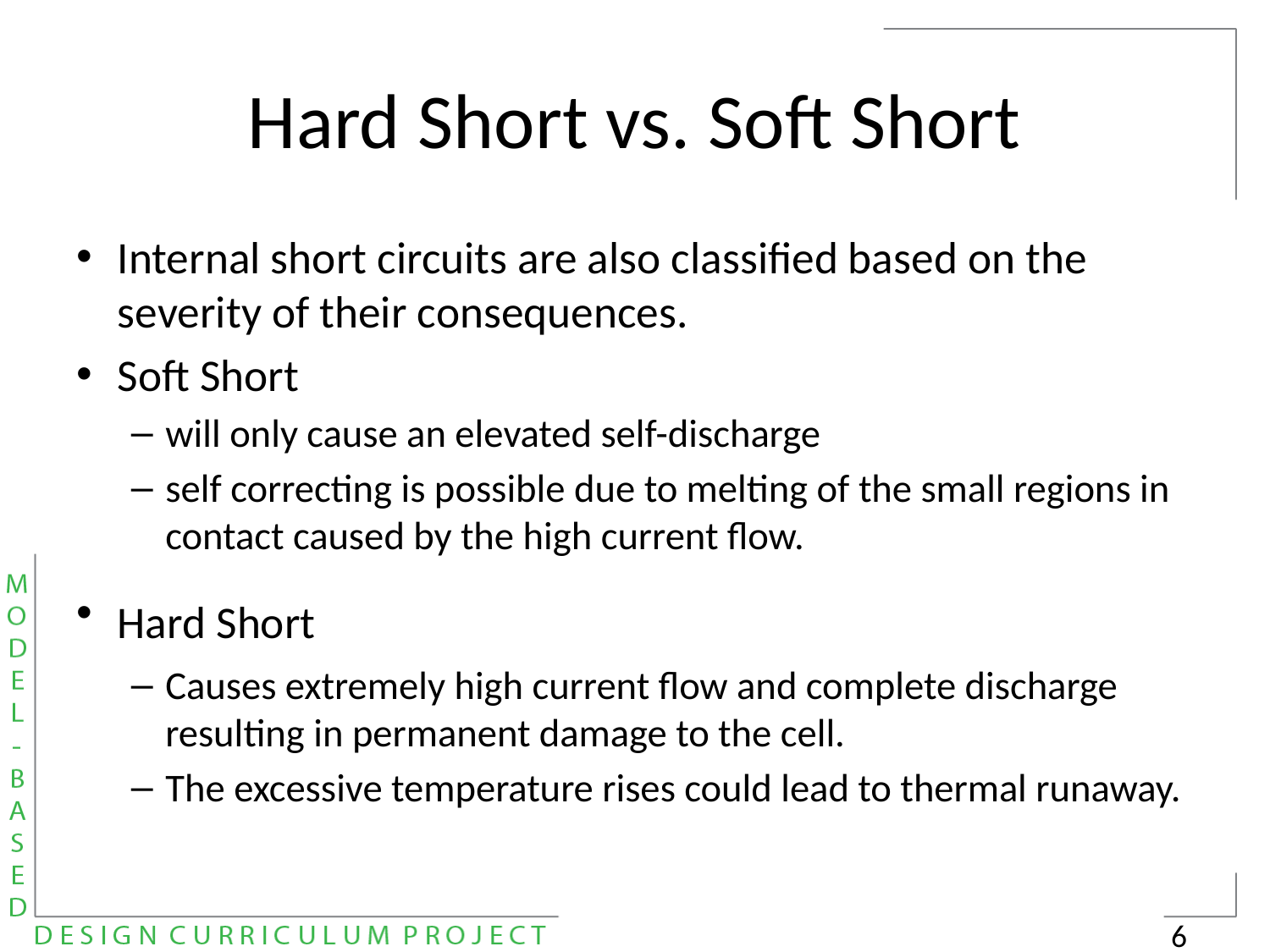

# Hard Short vs. Soft Short
Internal short circuits are also classified based on the severity of their consequences.
Soft Short
will only cause an elevated self-discharge
self correcting is possible due to melting of the small regions in contact caused by the high current flow.
Hard Short
Causes extremely high current flow and complete discharge resulting in permanent damage to the cell.
The excessive temperature rises could lead to thermal runaway.